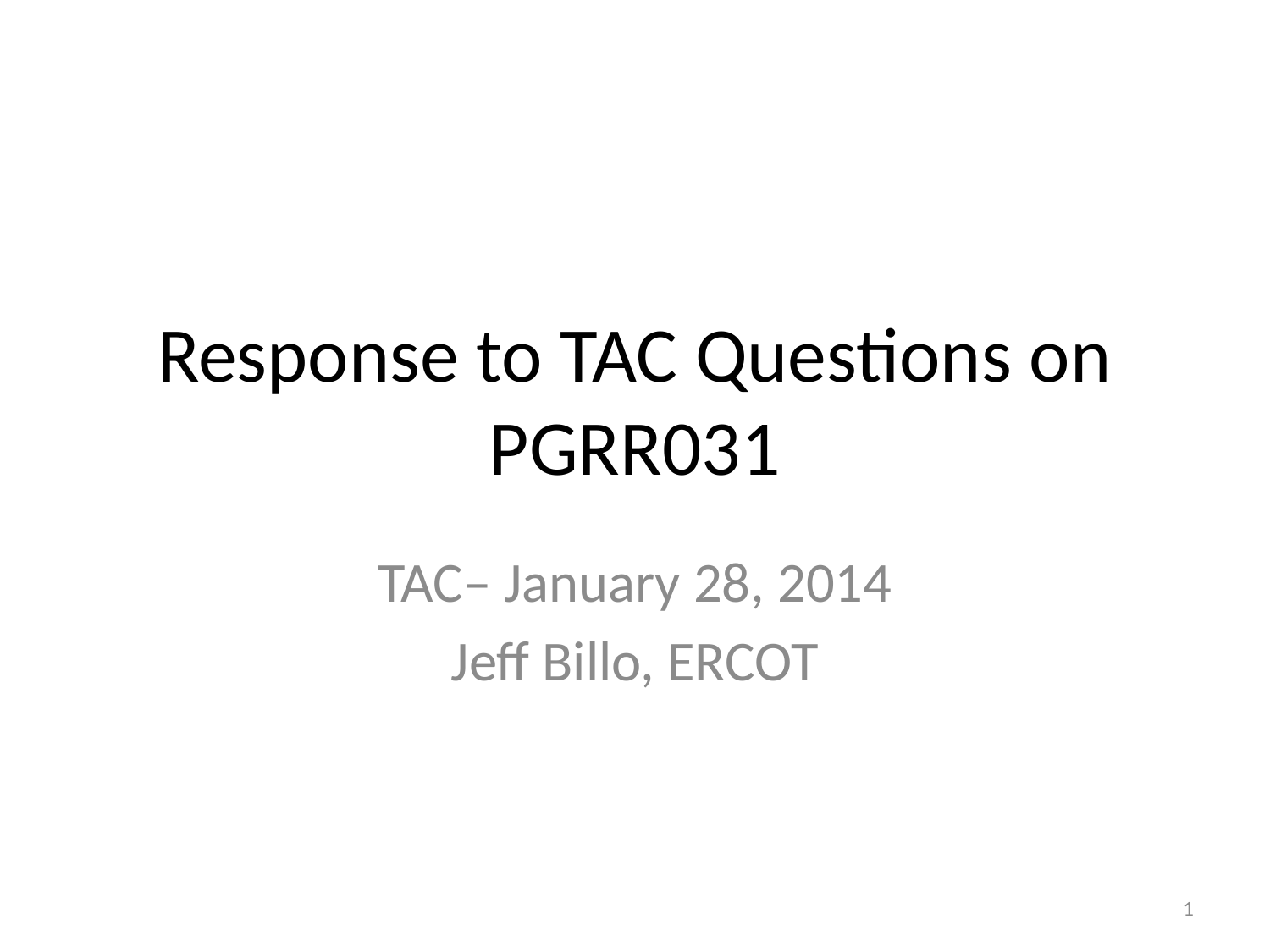

# Response to TAC Questions on PGRR031
TAC– January 28, 2014
Jeff Billo, ERCOT
1